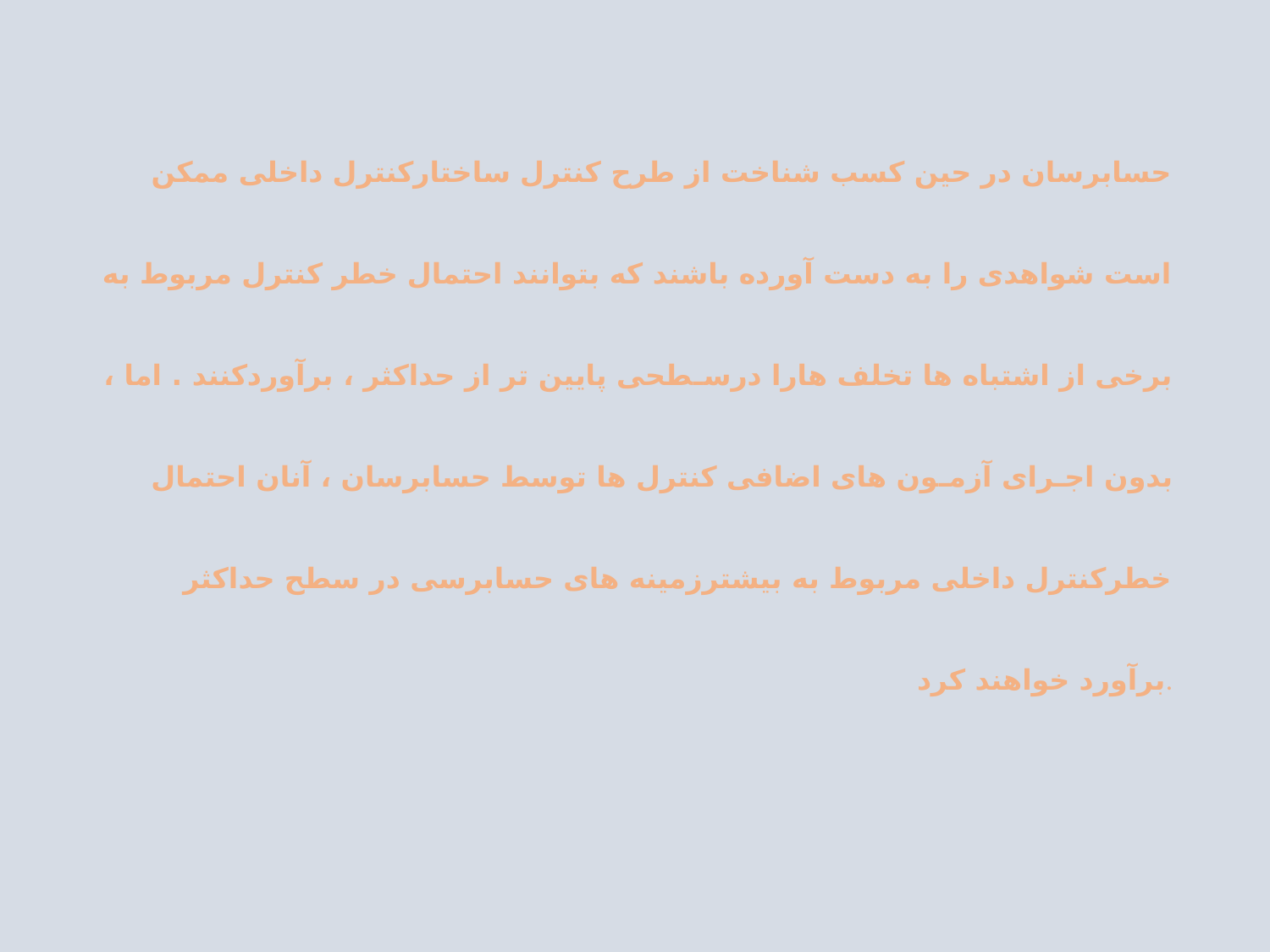

# حسابرسان در حین کسب شناخت از طرح کنترل ساختارکنترل داخلی ممکن است شواهدی را به دست آورده باشند که بتوانند احتمال خطر کنترل مربوط به برخی از اشتباه ها تخلف هارا درسـطحی پایین تر از حداکثر ، برآوردکنند . اما ، بدون اجـرای آزمـون های اضافی کنترل ها توسط حسابرسان ، آنان احتمال خطرکنترل داخلی مربوط به بیشترزمینه های حسابرسی در سطح حداکثر برآورد خواهند کرد.